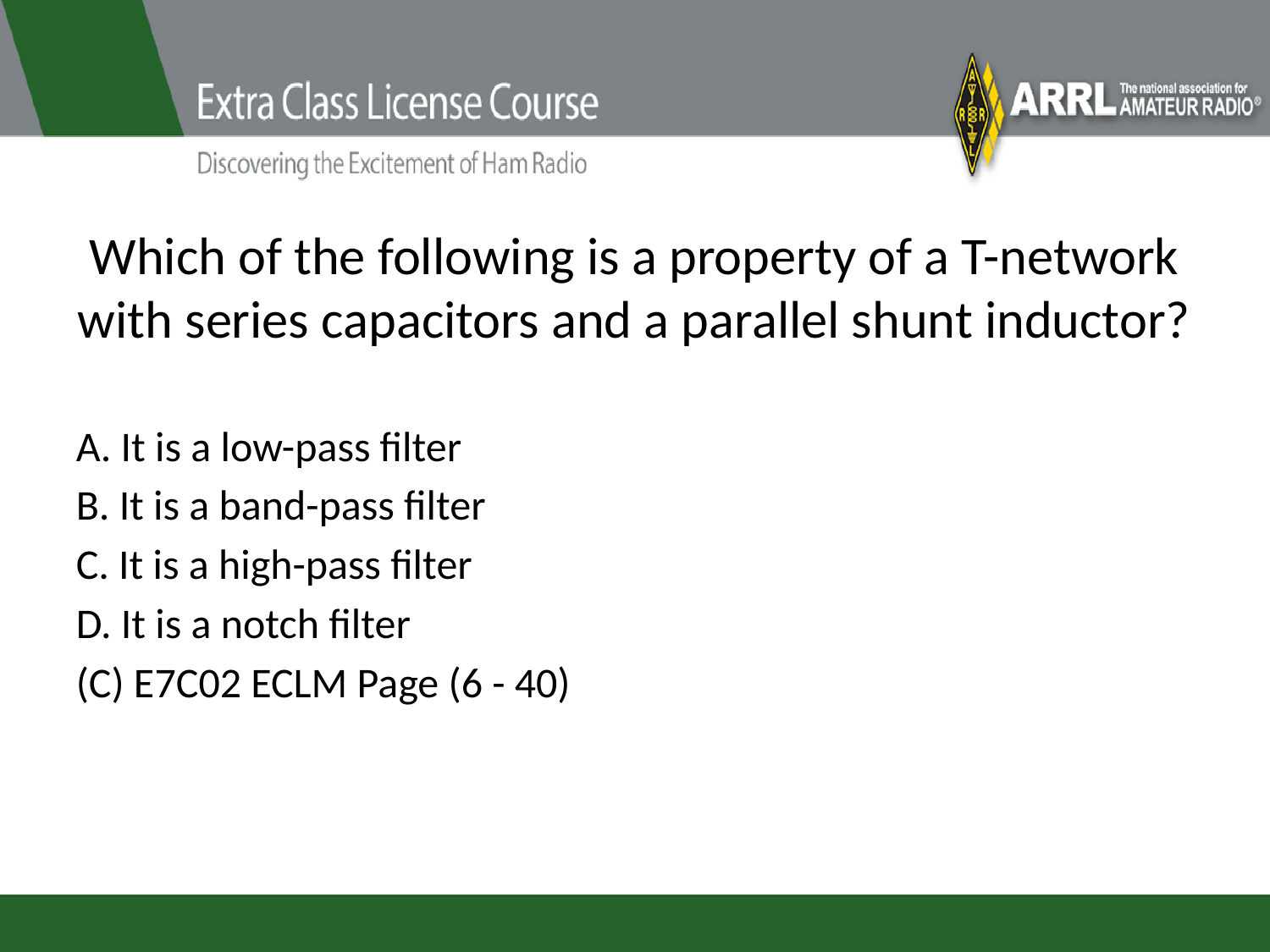

# Which of the following is a property of a T-network with series capacitors and a parallel shunt inductor?
A. It is a low-pass filter
B. It is a band-pass filter
C. It is a high-pass filter
D. It is a notch filter
(C) E7C02 ECLM Page (6 - 40)